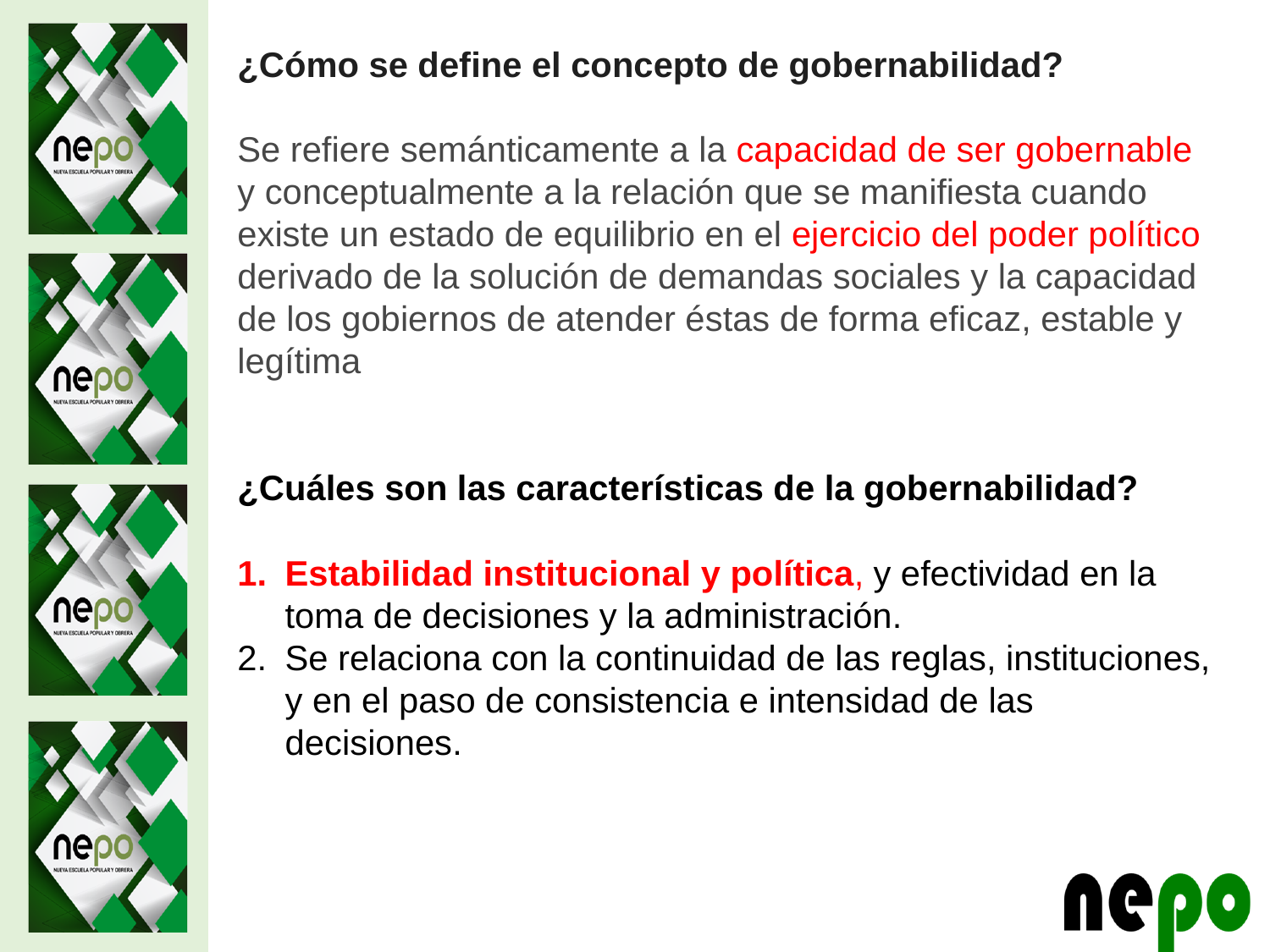

¿Cómo se define el concepto de gobernabilidad?

Se refiere semánticamente a la capacidad de ser gobernable y conceptualmente a la relación que se manifiesta cuando existe un estado de equilibrio en el ejercicio del poder político derivado de la solución de demandas sociales y la capacidad de los gobiernos de atender éstas de forma eficaz, estable y legítima

¿Cuáles son las características de la gobernabilidad?

Estabilidad institucional y política, y efectividad en la toma de decisiones y la administración.
Se relaciona con la continuidad de las reglas, instituciones, y en el paso de consistencia e intensidad de las decisiones.